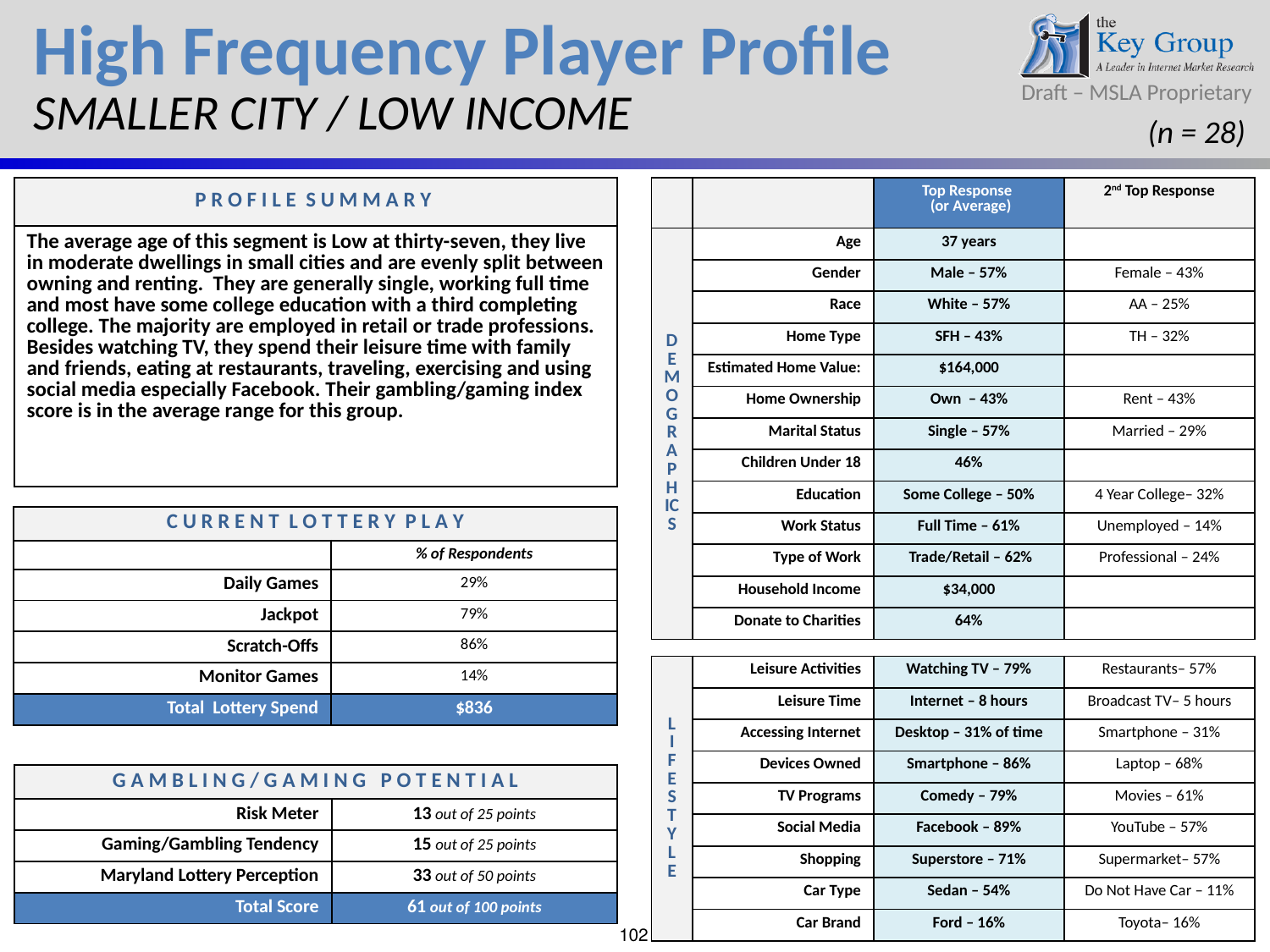

High Frequency Player Profile
SMALLER CITY / LOW INCOME
(n = 28)
| P R O F I L E S U M M A R Y |
| --- |
| The average age of this segment is Low at thirty-seven, they live in moderate dwellings in small cities and are evenly split between owning and renting. They are generally single, working full time and most have some college education with a third completing college. The majority are employed in retail or trade professions. Besides watching TV, they spend their leisure time with family and friends, eating at restaurants, traveling, exercising and using social media especially Facebook. Their gambling/gaming index score is in the average range for this group. |
|  |  | Top Response (or Average) | 2nd Top Response |
| --- | --- | --- | --- |
| DEMOGRAPHICS | Age | 37 years |  |
|  | Gender | Male – 57% | Female – 43% |
|  | Race | White – 57% | AA – 25% |
|  | Home Type | SFH – 43% | TH – 32% |
|  | Estimated Home Value: | $164,000 |  |
|  | Home Ownership | Own – 43% | Rent – 43% |
|  | Marital Status | Single – 57% | Married – 29% |
|  | Children Under 18 | 46% |  |
|  | Education | Some College – 50% | 4 Year College– 32% |
|  | Work Status | Full Time – 61% | Unemployed – 14% |
|  | Type of Work | Trade/Retail – 62% | Professional – 24% |
|  | Household Income | $34,000 |  |
|  | Donate to Charities | 64% |  |
|  |  |  |  |
| L I F E S TY L E | Leisure Activities | Watching TV – 79% | Restaurants– 57% |
|  | Leisure Time | Internet – 8 hours | Broadcast TV– 5 hours |
|  | Accessing Internet | Desktop – 31% of time | Smartphone – 31% |
|  | Devices Owned | Smartphone – 86% | Laptop – 68% |
|  | TV Programs | Comedy – 79% | Movies – 61% |
|  | Social Media | Facebook – 89% | YouTube – 57% |
|  | Shopping | Superstore – 71% | Supermarket– 57% |
|  | Car Type | Sedan – 54% | Do Not Have Car – 11% |
|  | Car Brand | Ford – 16% | Toyota– 16% |
| C U R R E N T L O T T E R Y P L A Y |  |
| --- | --- |
|  | % of Respondents |
| Daily Games | 29% |
| Jackpot | 79% |
| Scratch-Offs | 86% |
| Monitor Games | 14% |
| Total Lottery Spend | $836 |
| G A M B L I N G / G A M I N G P O T E N T I A L |  |
| --- | --- |
| Risk Meter | 13 out of 25 points |
| Gaming/Gambling Tendency | 15 out of 25 points |
| Maryland Lottery Perception | 33 out of 50 points |
| Total Score | 61 out of 100 points |